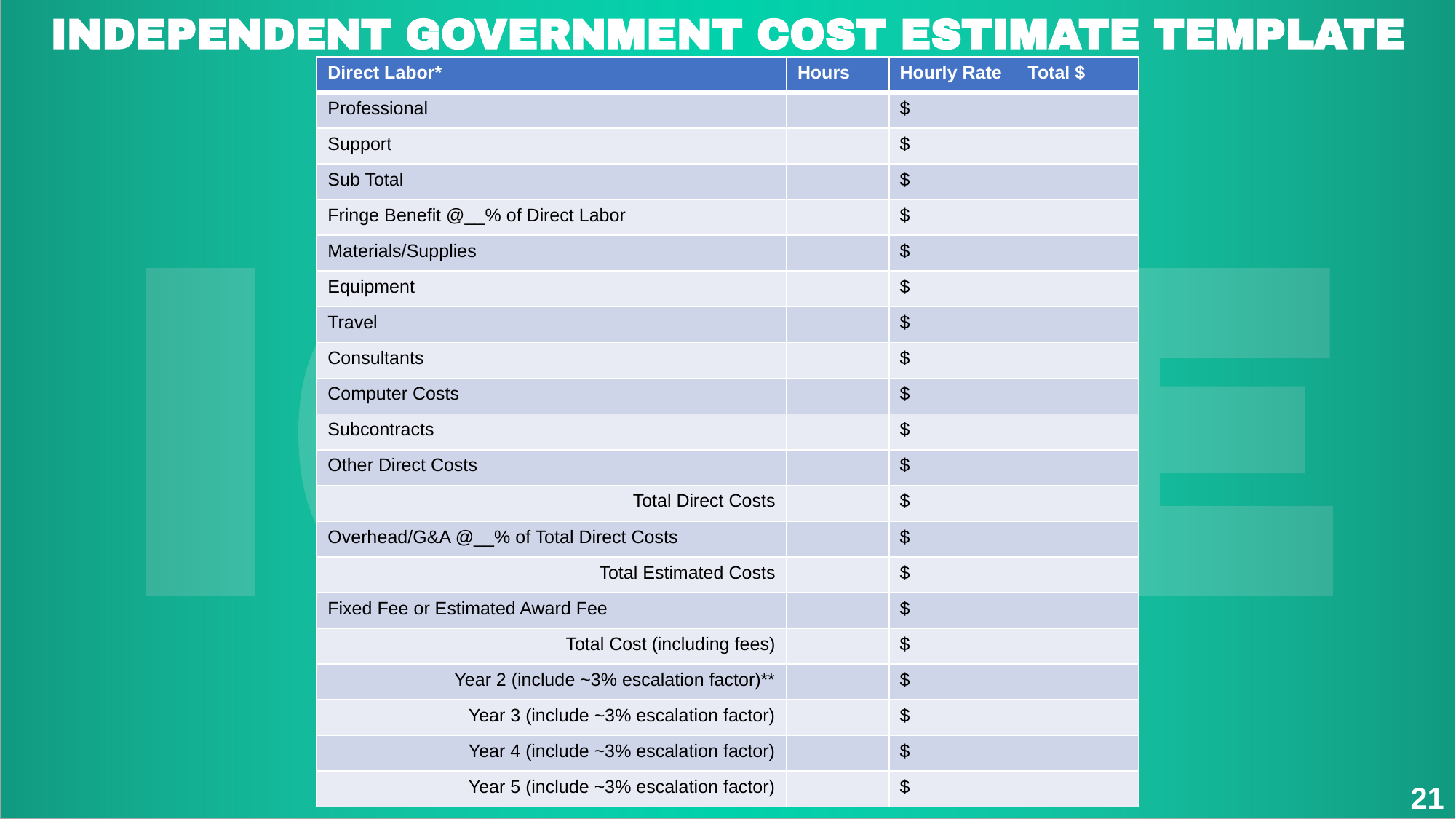

INDEPENDENT GOVERNMENT COST ESTIMATE TEMPLATE
| Direct Labor\* | Hours | Hourly Rate | Total $ |
| --- | --- | --- | --- |
| Professional |  | $ |  |
| Support |  | $ |  |
| Sub Total |  | $ |  |
| Fringe Benefit @\_\_% of Direct Labor |  | $ |  |
| Materials/Supplies |  | $ |  |
| Equipment |  | $ |  |
| Travel |  | $ |  |
| Consultants |  | $ |  |
| Computer Costs |  | $ |  |
| Subcontracts |  | $ |  |
| Other Direct Costs |  | $ |  |
| Total Direct Costs |  | $ |  |
| Overhead/G&A @\_\_% of Total Direct Costs |  | $ |  |
| Total Estimated Costs |  | $ |  |
| Fixed Fee or Estimated Award Fee |  | $ |  |
| Total Cost (including fees) |  | $ |  |
| Year 2 (include ~3% escalation factor)\*\* |  | $ |  |
| Year 3 (include ~3% escalation factor) |  | $ |  |
| Year 4 (include ~3% escalation factor) |  | $ |  |
| Year 5 (include ~3% escalation factor) |  | $ |  |
IGCE
21